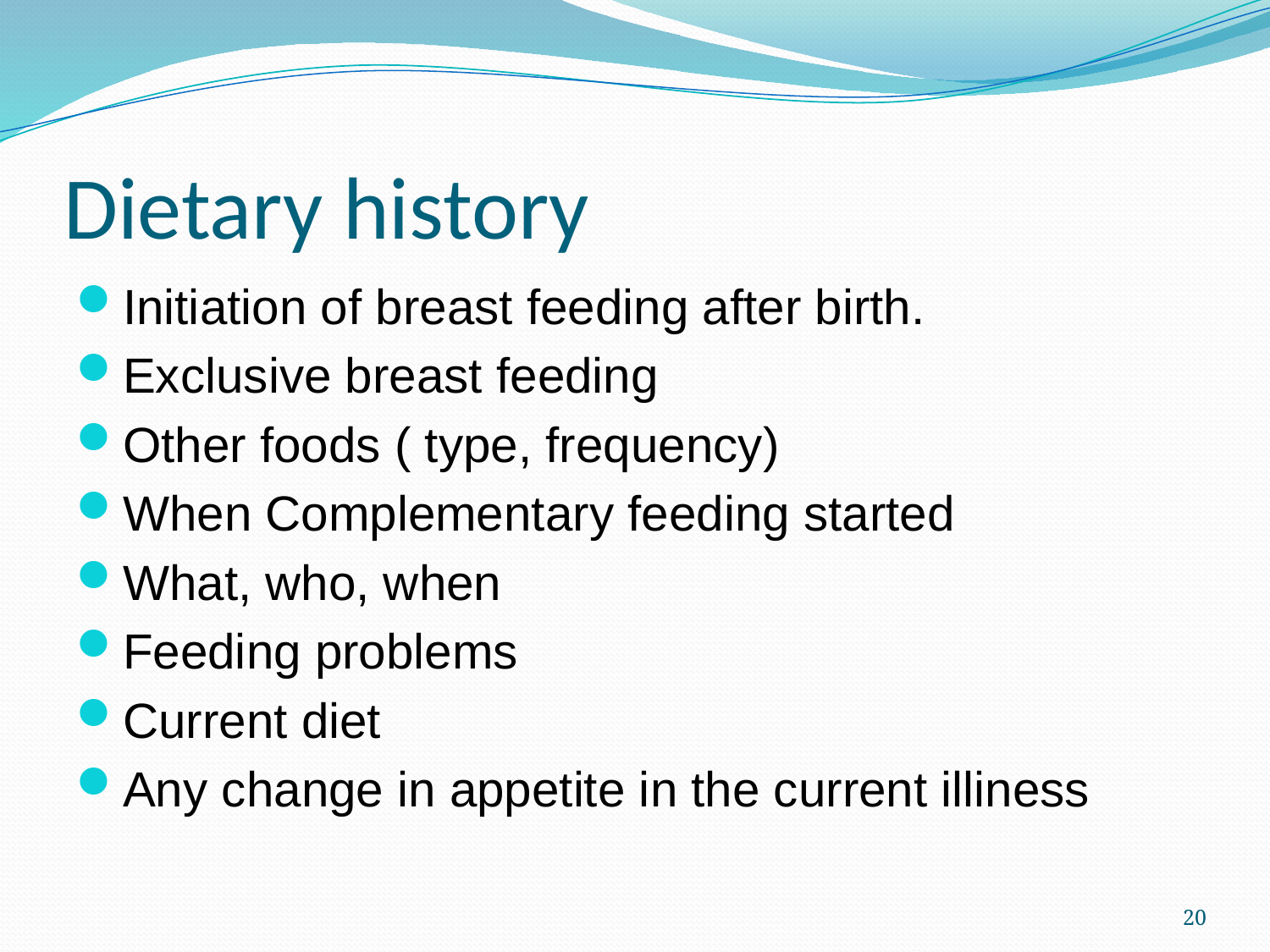

# Dietary history
Initiation of breast feeding after birth.
Exclusive breast feeding
Other foods ( type, frequency)
When Complementary feeding started
What, who, when
Feeding problems
Current diet
Any change in appetite in the current illiness

20